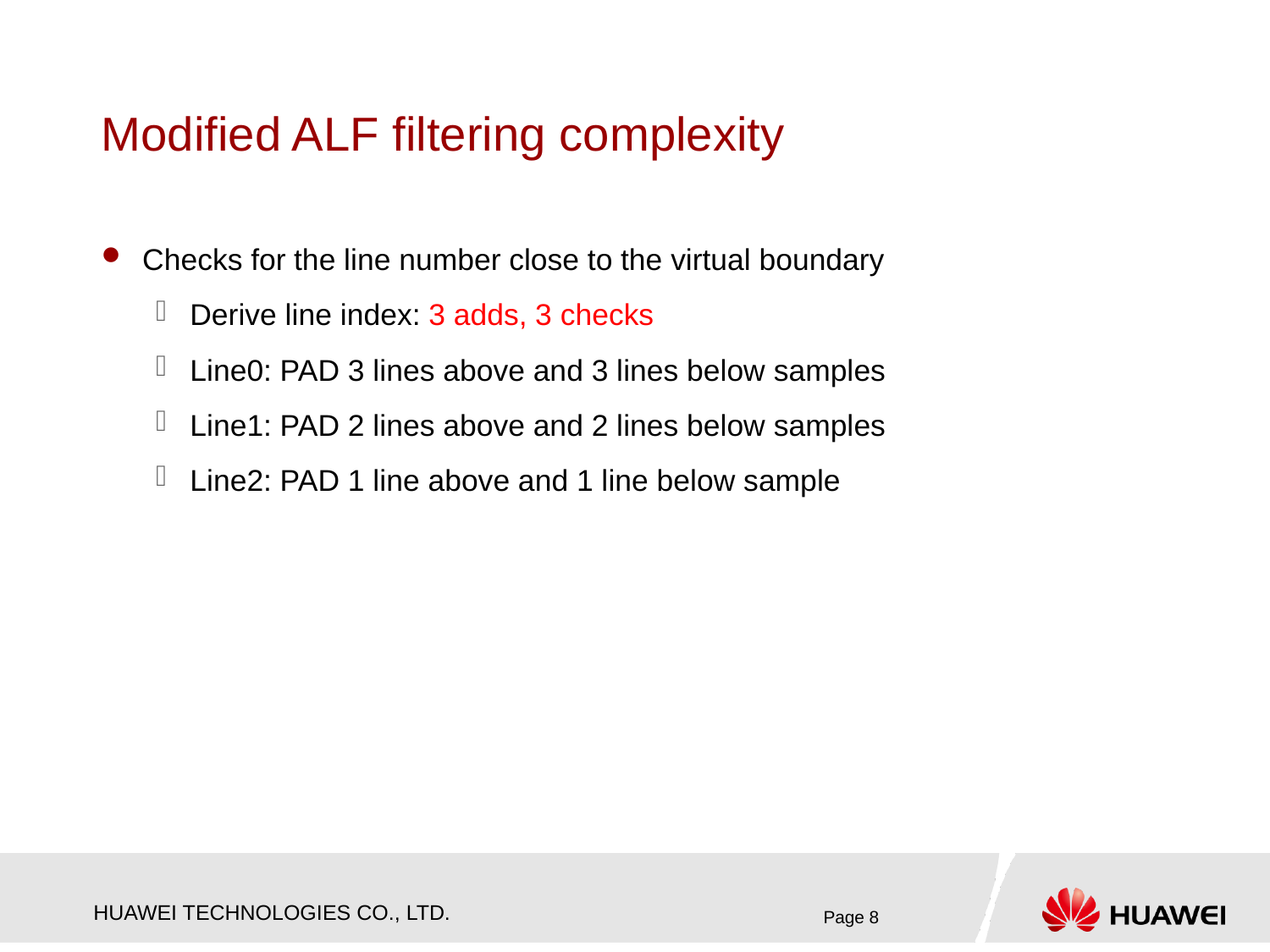

# Modified ALF filtering complexity
Checks for the line number close to the virtual boundary
Derive line index: 3 adds, 3 checks
Line0: PAD 3 lines above and 3 lines below samples
Line1: PAD 2 lines above and 2 lines below samples
Line2: PAD 1 line above and 1 line below sample

Page 8